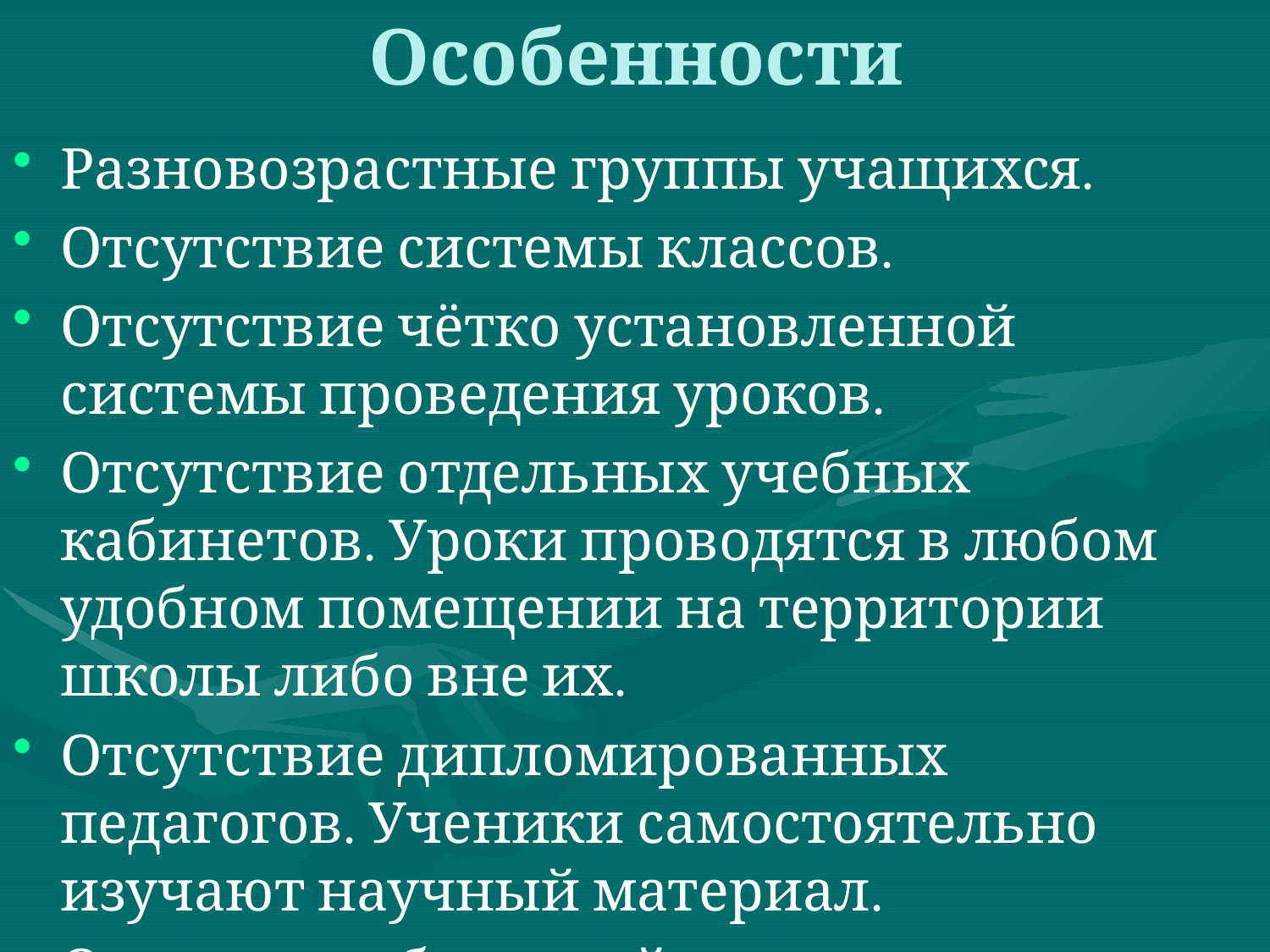

# Особенности
Разновозрастные группы учащихся.
Отсутствие системы классов.
Отсутствие чётко установленной системы проведения уроков.
Отсутствие отдельных учебных кабинетов. Уроки проводятся в любом удобном помещении на территории школы либо вне их.
Отсутствие дипломированных педагогов. Ученики самостоятельно изучают научный материал.
Отсутствие балловой системы оценок.